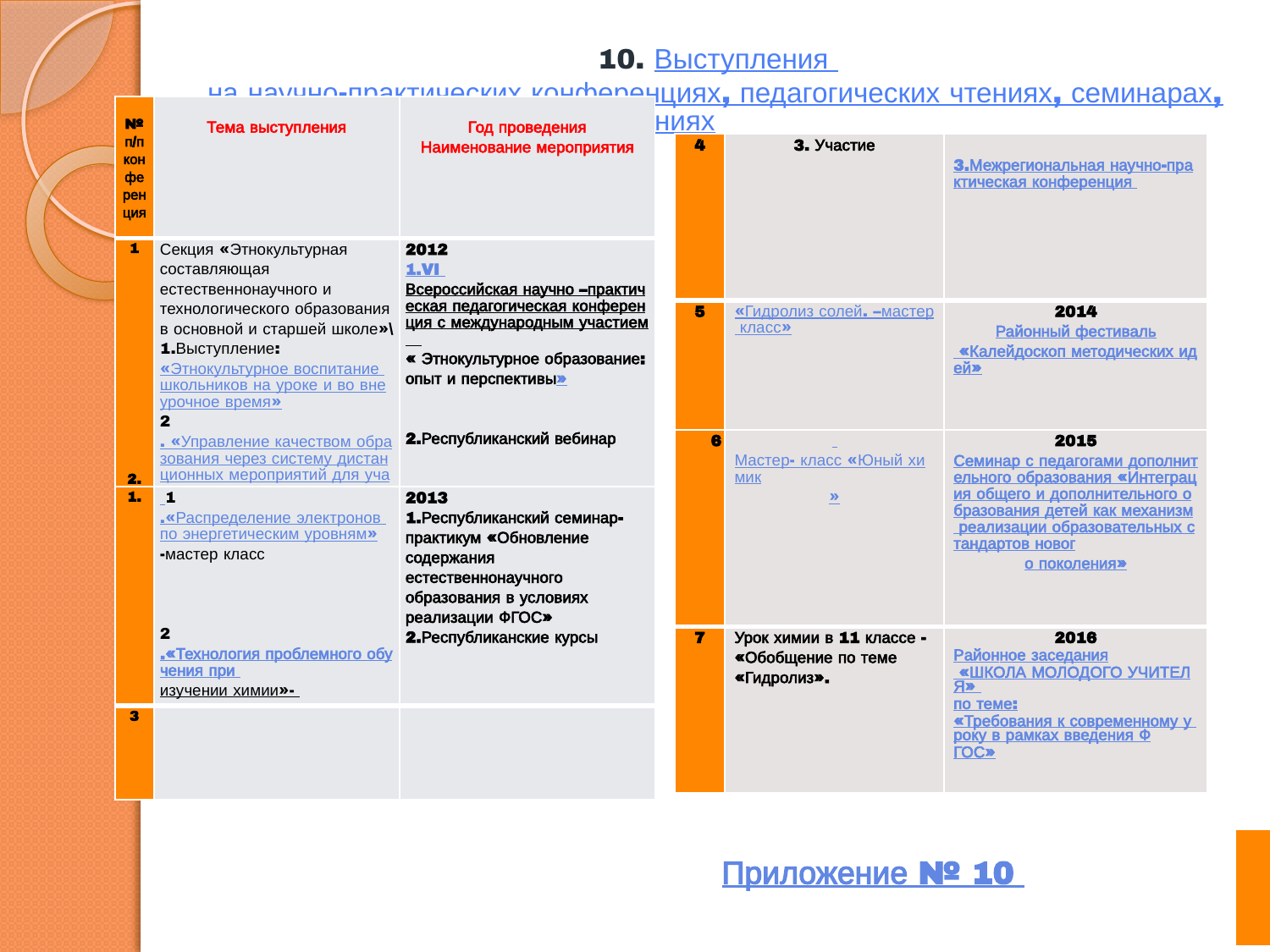

# 10. Выступления на научно-практических конференциях, педагогических чтениях, семинарах, секциях, методических объединениях
| № п/п конференция | Тема выступления | Год проведения Наименование мероприятия |
| --- | --- | --- |
| 1 2. | Секция «Этнокультурная составляющая естественнонаучного и технологического образования в основной и старшей школе»\ 1.Выступление: «Этнокультурное воспитание школьников на уроке и во внеурочное время» 2. «Управление качеством образования через систему дистанционных мероприятий для учащихся | 2012 1.VI Всероссийская научно –практическая педагогическая конференция с международным участием « Этнокультурное образование: опыт и перспективы» 2.Республиканский вебинар |
| 1. | 1.«Распределение электронов по энергетическим уровням»-мастер класс 2.«Технология проблемного обучения при изучении химии»- выступление | 2013 1.Республиканский семинар-практикум «Обновление содержания естественнонаучного образования в условиях реализации ФГОС» 2.Республиканские курсы |
| 3 |  |  |
| 4 | 3. Участие | 3.Межрегиональная научно-практическая конференция |
| --- | --- | --- |
| 5 | «Гидролиз солей. –мастер класс» | 2014 Районный фестиваль «Калейдоскоп методических идей» |
| 6 | Мастер- класс «Юный химик» | 2015 Семинар с педагогами дополнительного образования «Интеграция общего и дополнительного образования детей как механизм реализации образовательных стандартов нового поколения» |
| 7 | Урок химии в 11 классе - «Обобщение по теме «Гидролиз». | 2016 Районное заседания «ШКОЛА МОЛОДОГО УЧИТЕЛЯ» по теме: «Требования к современному у року в рамках введения ФГОС» |
|  |  |  |
| --- | --- | --- |
Приложение № 10